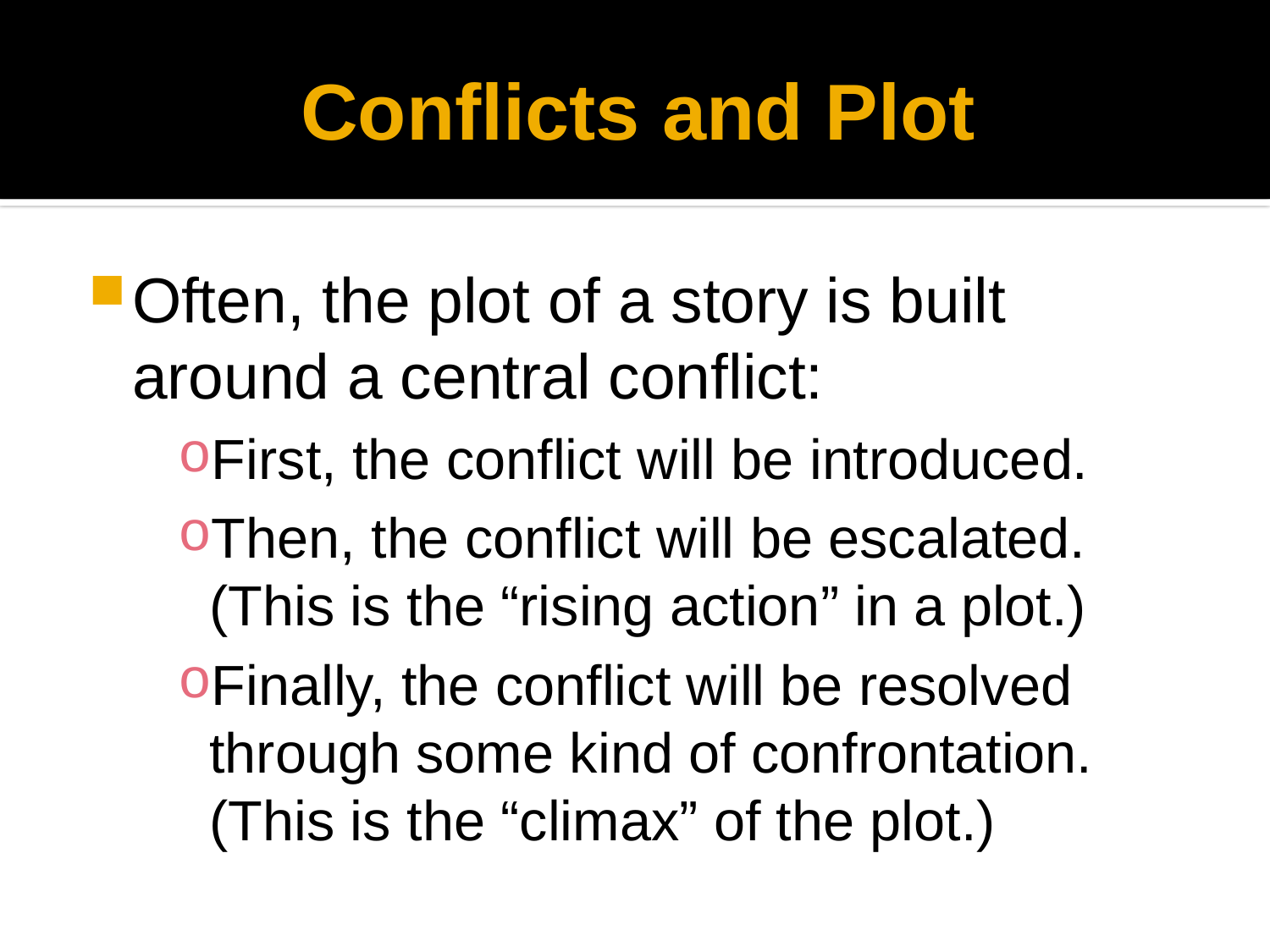

# Conflicts and Plot
Often, the plot of a story is built around a central conflict:
First, the conflict will be introduced.
Then, the conflict will be escalated. (This is the “rising action” in a plot.)
Finally, the conflict will be resolved through some kind of confrontation. (This is the “climax” of the plot.)